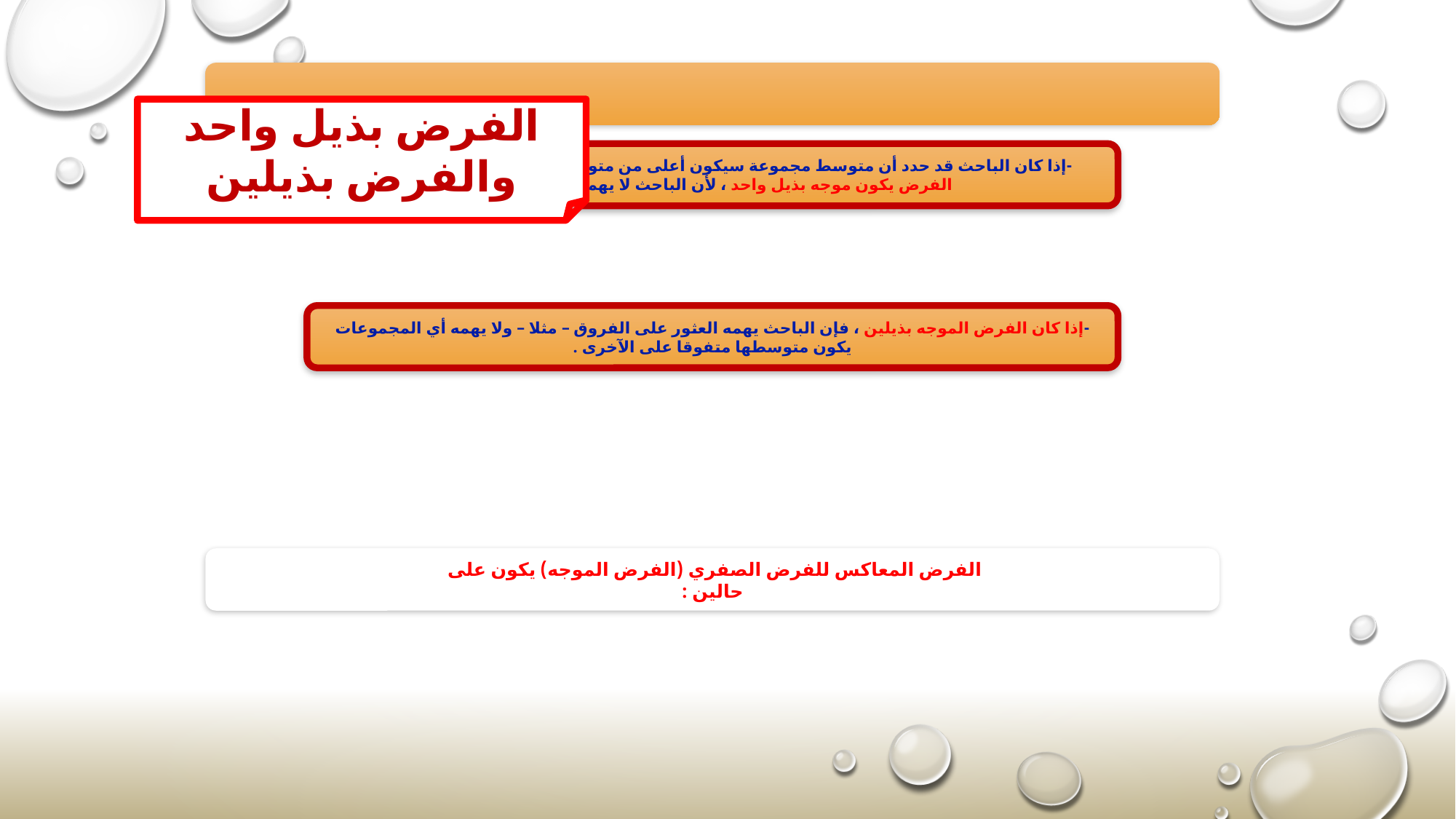

الفرض المعاكس للفرض الصفري (الفرض الموجه) يكون على
حالين :
الفرض بذيل واحد والفرض بذيلين